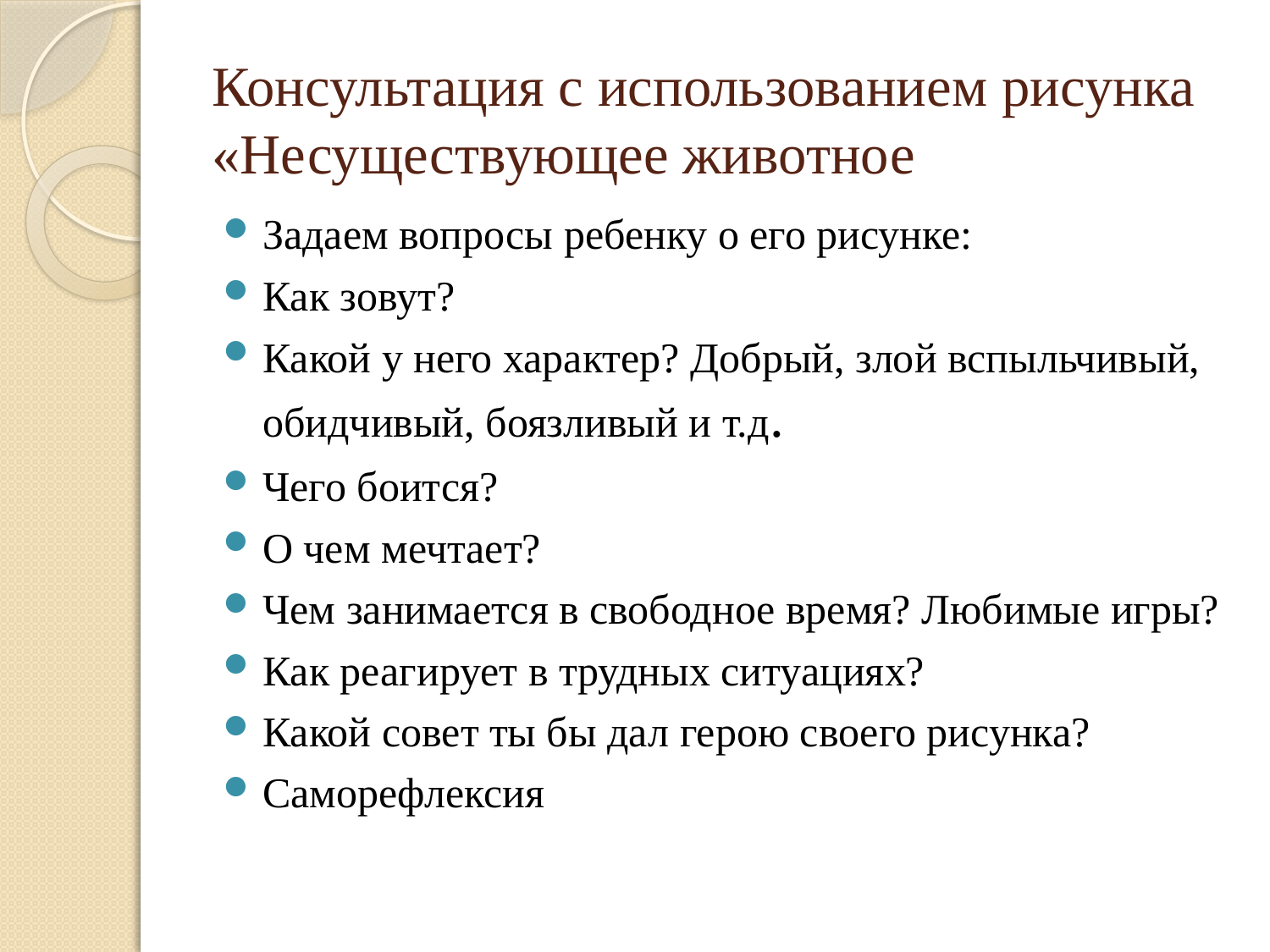

# Консультация с использованием рисунка «Несуществующее животное
Задаем вопросы ребенку о его рисунке:
Как зовут?
Какой у него характер? Добрый, злой вспыльчивый, обидчивый, боязливый и т.д.
Чего боится?
О чем мечтает?
Чем занимается в свободное время? Любимые игры?
Как реагирует в трудных ситуациях?
Какой совет ты бы дал герою своего рисунка?
Саморефлексия